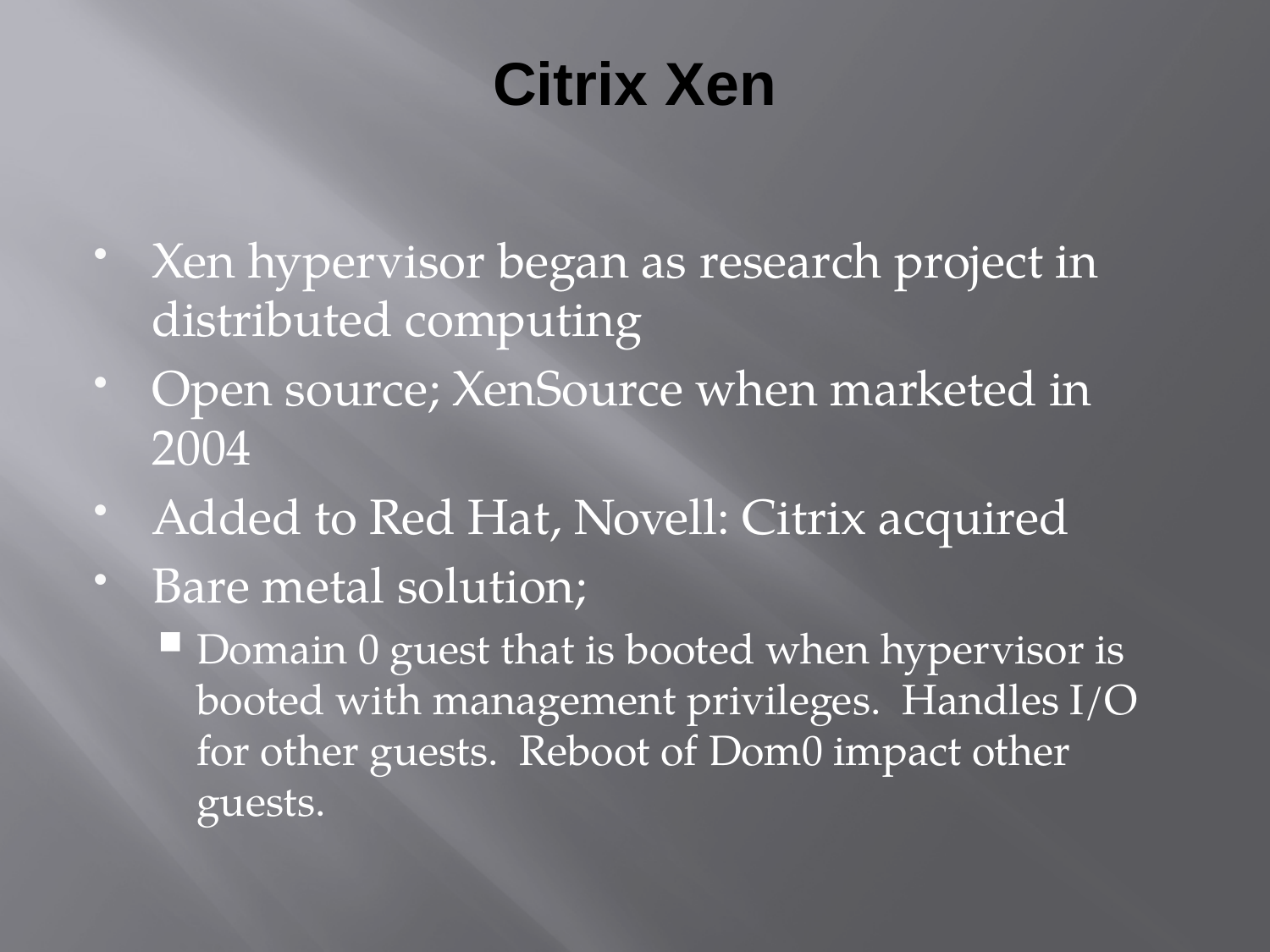

# Citrix Xen
Xen hypervisor began as research project in distributed computing
Open source; XenSource when marketed in 2004
Added to Red Hat, Novell: Citrix acquired
Bare metal solution;
Domain 0 guest that is booted when hypervisor is booted with management privileges.  Handles I/O for other guests.  Reboot of Dom0 impact other guests.